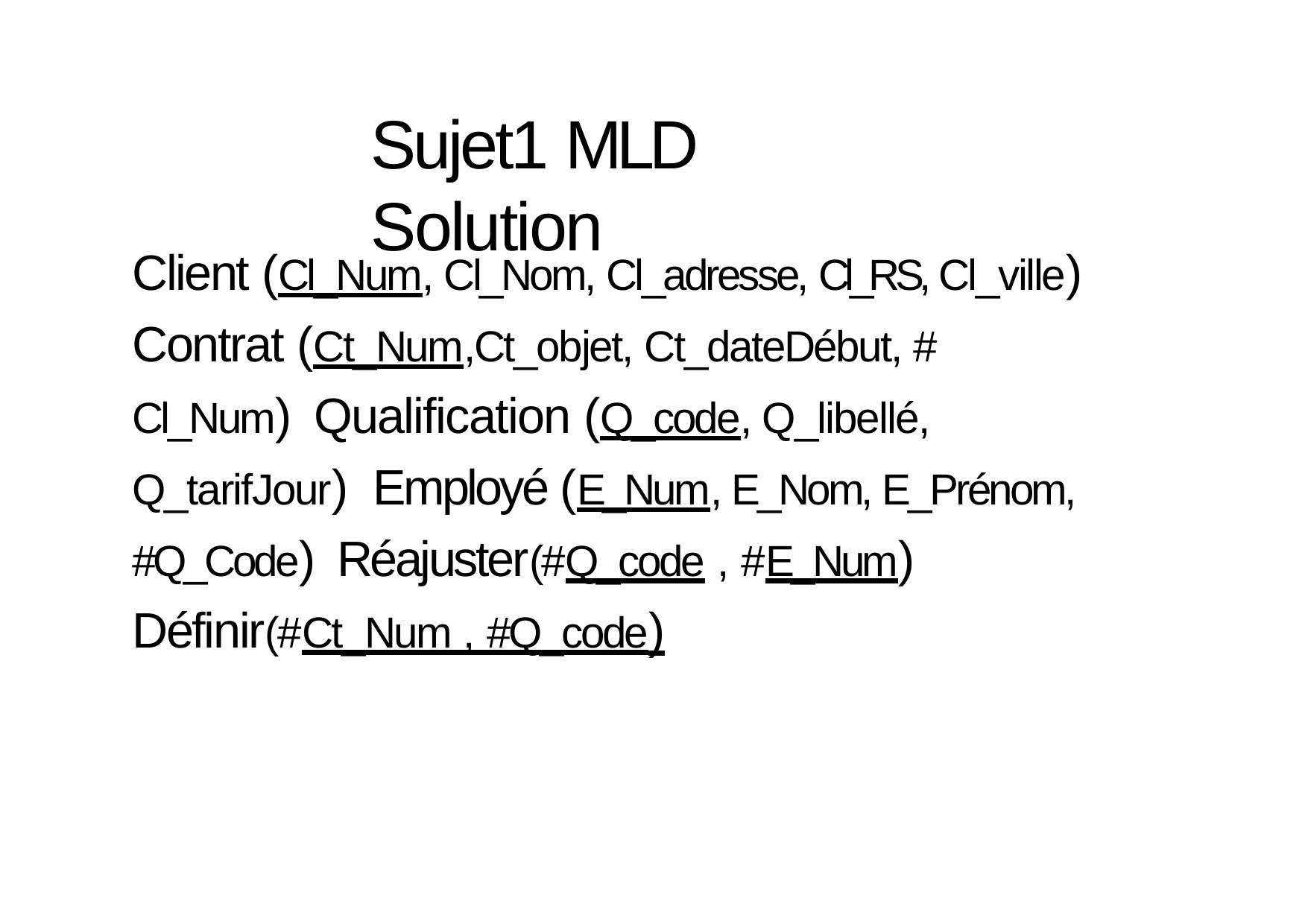

# Sujet1 MLD Solution
Client (Cl_Num, Cl_Nom, Cl_adresse, Cl_RS, Cl_ville)  Contrat (Ct_Num,Ct_objet, Ct_dateDébut, # Cl_Num)  Qualification (Q_code, Q_libellé, Q_tarifJour)  Employé (E_Num, E_Nom, E_Prénom, #Q_Code)  Réajuster(#Q_code , #E_Num)
Définir(#Ct_Num , #Q_code)